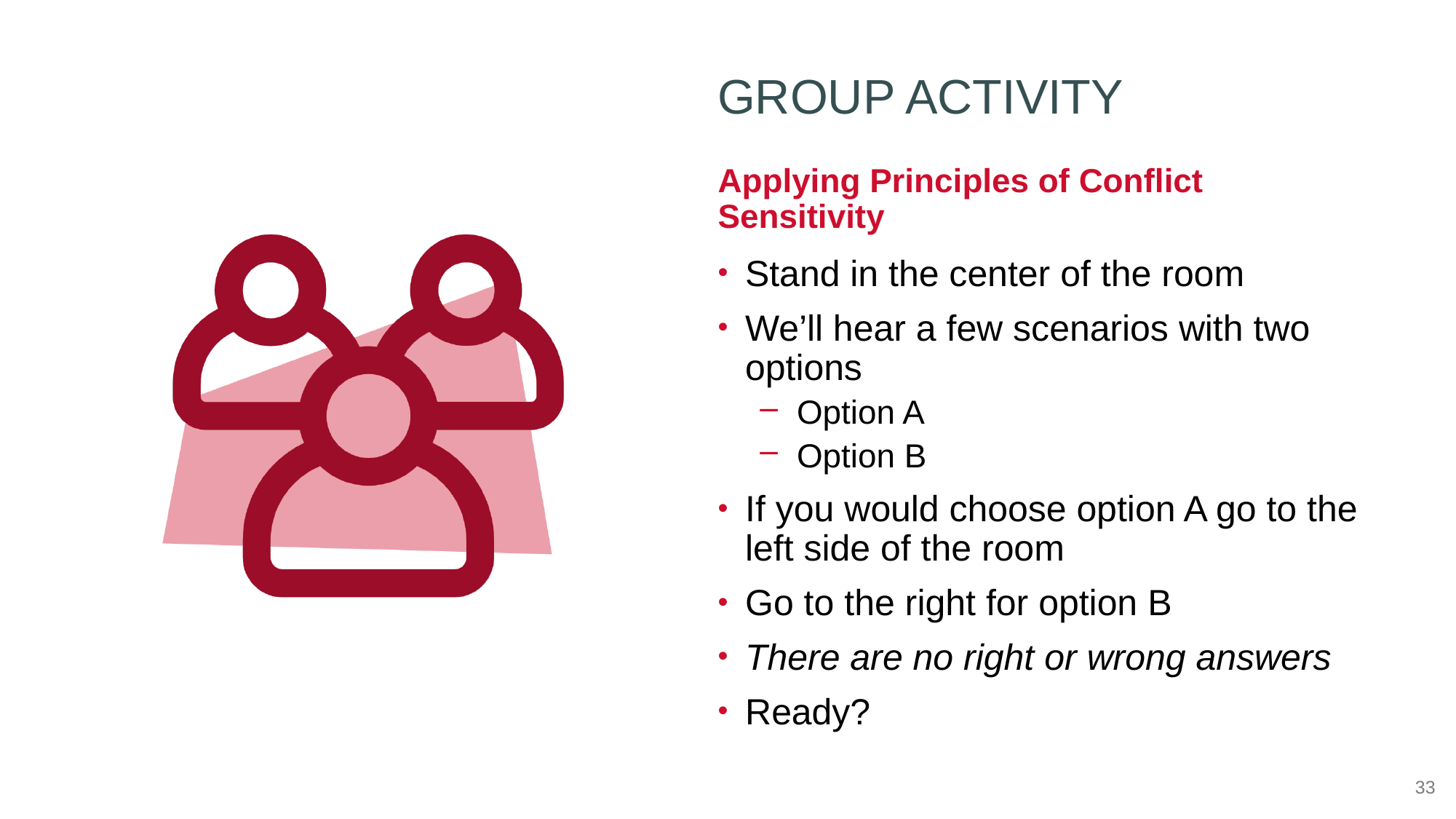

Applying Principles of Conflict Sensitivity
Stand in the center of the room
We’ll hear a few scenarios with two options
Option A
Option B
If you would choose option A go to the left side of the room
Go to the right for option B
There are no right or wrong answers
Ready?
33